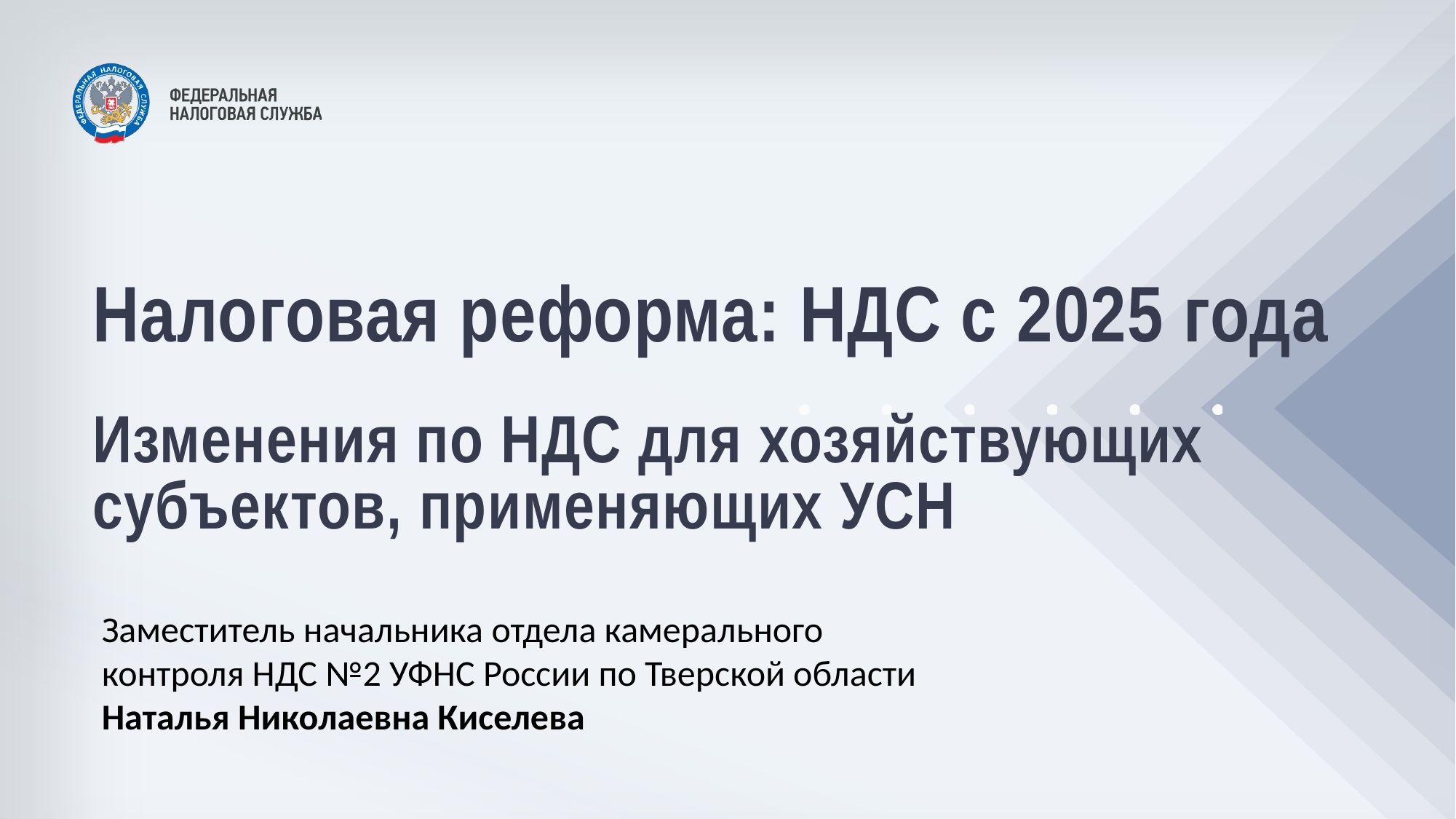

# Налоговая реформа: НДС с 2025 года

Изменения по НДС для хозяйствующих субъектов, применяющих УСН

Заместитель начальника отдела камерального контроля НДС №2 УФНС России по Тверской области
Наталья Николаевна Киселева